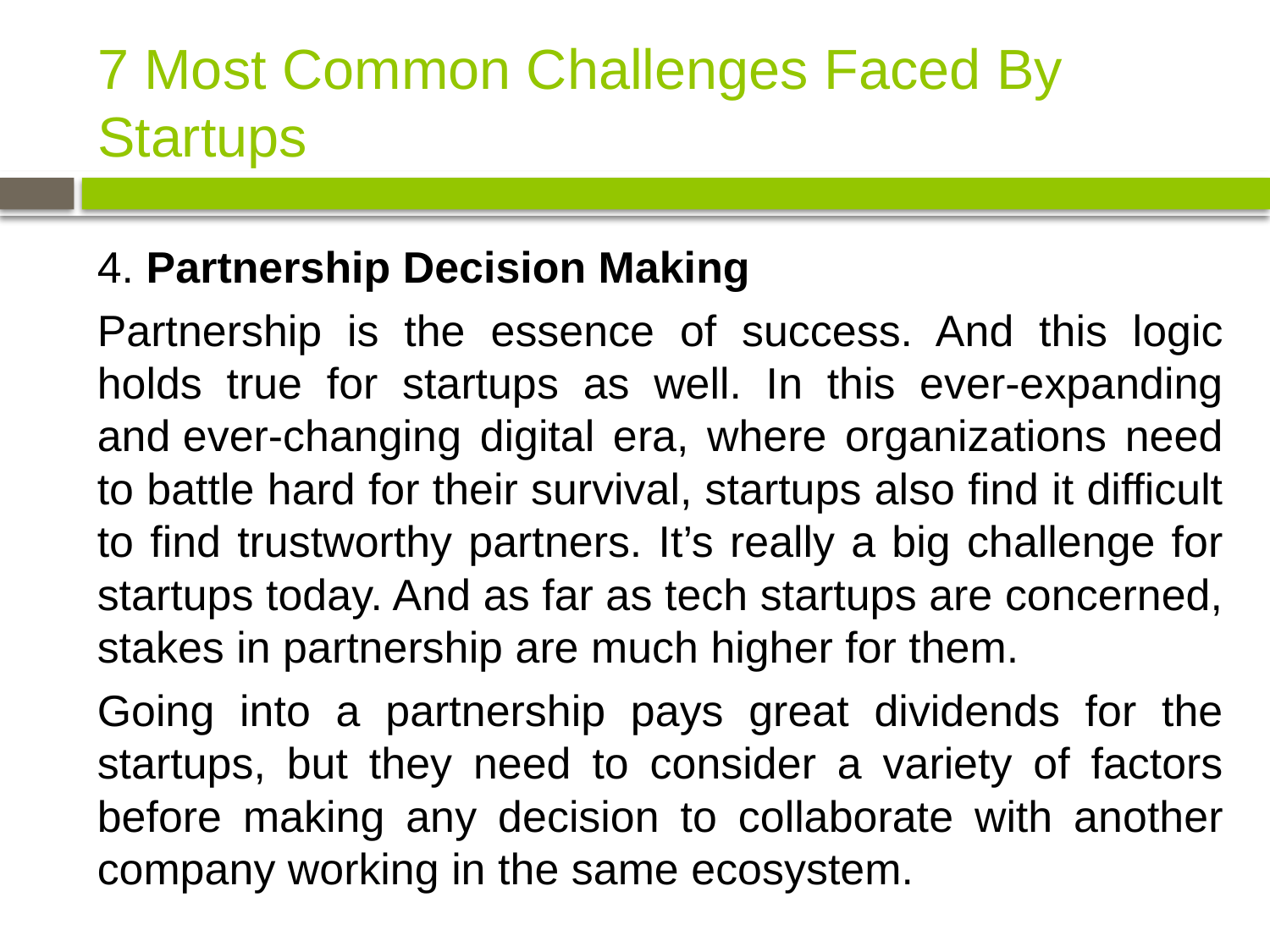

# 7 Most Common Challenges Faced By Startups
4. Partnership Decision Making
Partnership is the essence of success. And this logic holds true for startups as well. In this ever-expanding and ever-changing digital era, where organizations need to battle hard for their survival, startups also find it difficult to find trustworthy partners. It’s really a big challenge for startups today. And as far as tech startups are concerned, stakes in partnership are much higher for them.
Going into a partnership pays great dividends for the startups, but they need to consider a variety of factors before making any decision to collaborate with another company working in the same ecosystem.